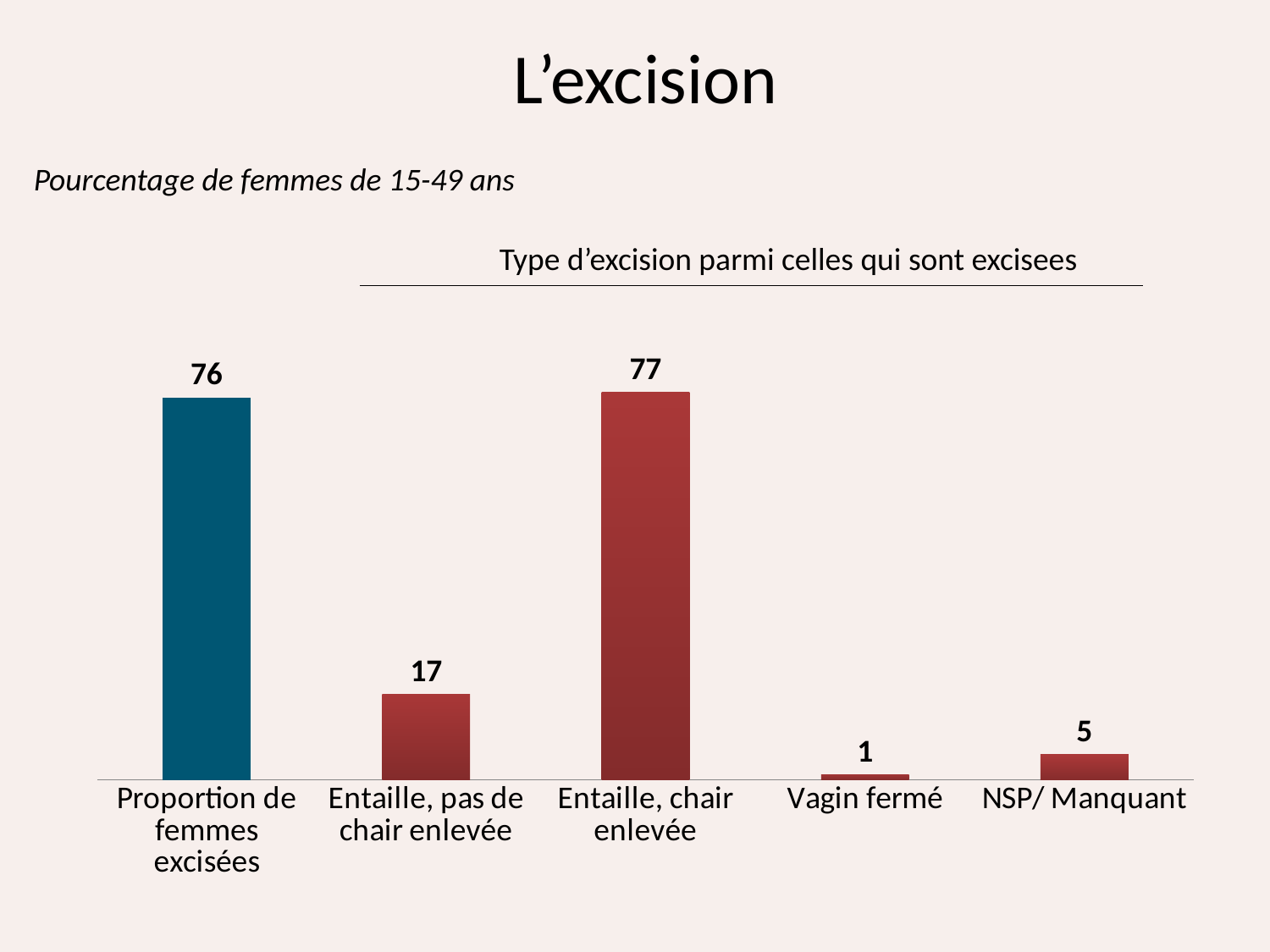

# L’excision
Pourcentage de femmes de 15-49 ans
Type d’excision parmi celles qui sont excisees

### Chart

| Category | Series 1 |
|---|---|
| Proportion de femmes excisées | 76.0 |
| Entaille, pas de chair enlevée | 17.0 |
| Entaille, chair enlevée | 77.0 |
| Vagin fermé | 1.0 |
| NSP/ Manquant | 5.0 |